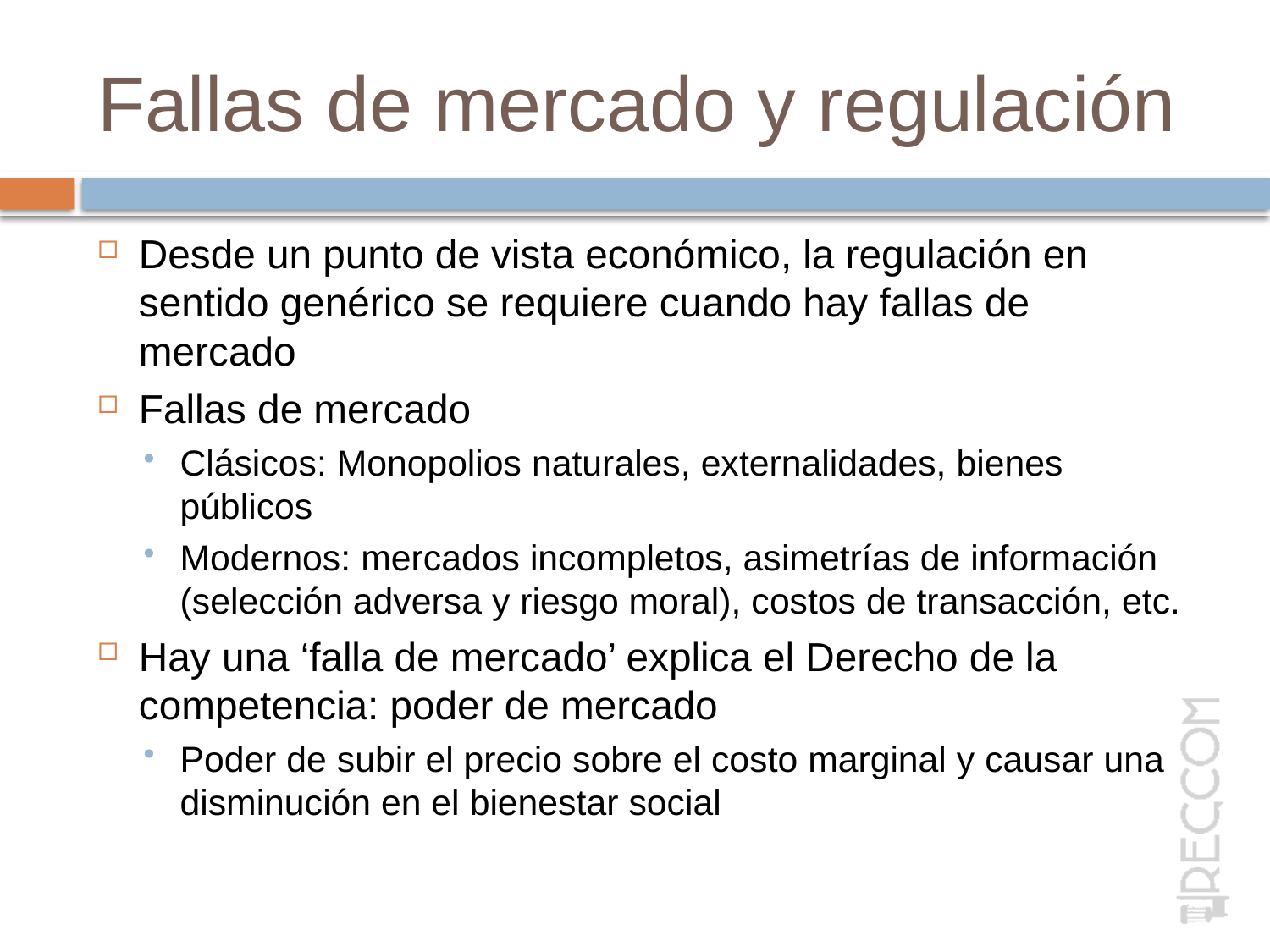

# Fallas de mercado y regulación
Desde un punto de vista económico, la regulación en sentido genérico se requiere cuando hay fallas de mercado
Fallas de mercado
Clásicos: Monopolios naturales, externalidades, bienes públicos
Modernos: mercados incompletos, asimetrías de información (selección adversa y riesgo moral), costos de transacción, etc.
Hay una ‘falla de mercado’ explica el Derecho de la competencia: poder de mercado
Poder de subir el precio sobre el costo marginal y causar una disminución en el bienestar social